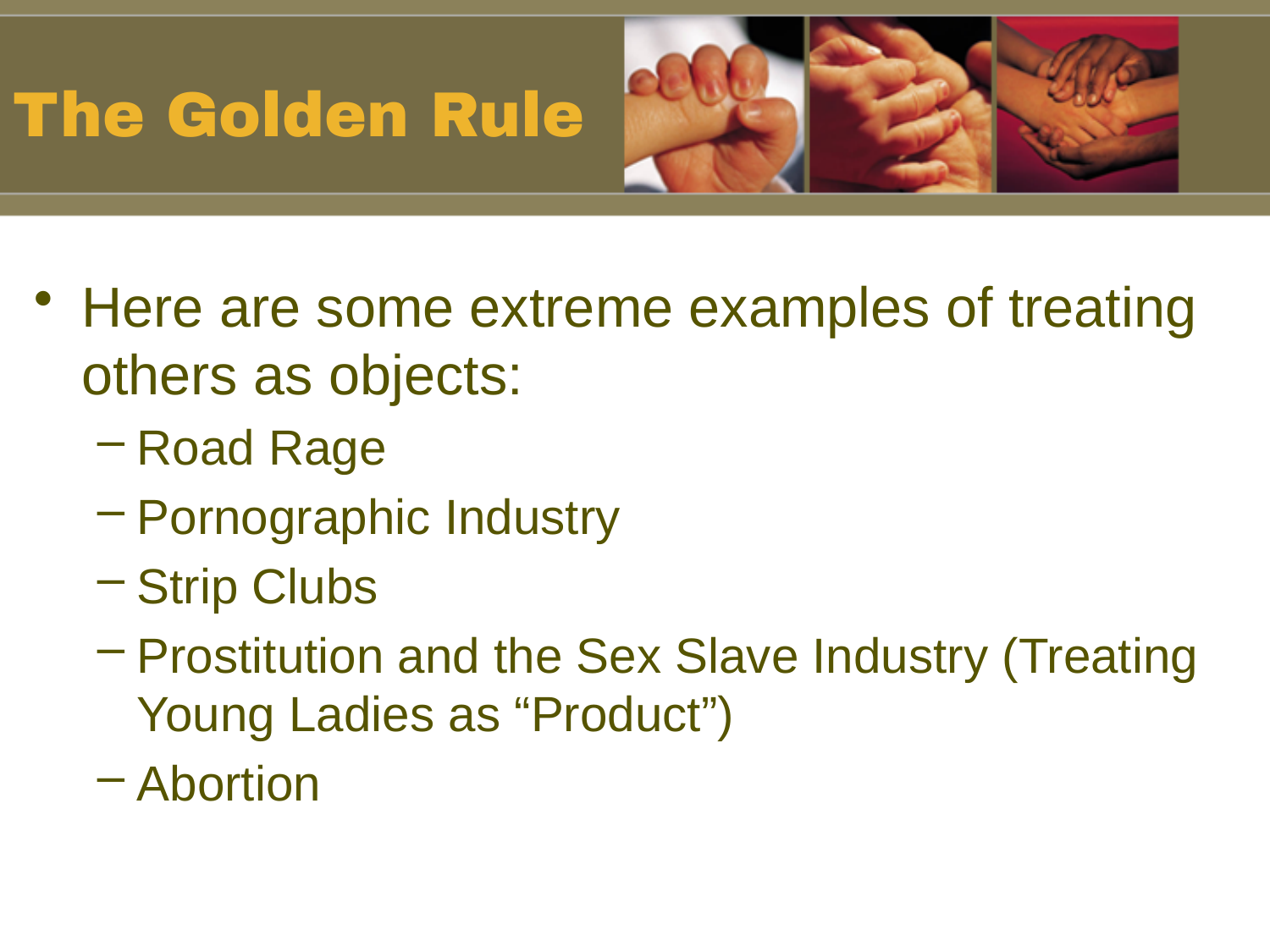

# The Golden Rule
Here are some extreme examples of treating others as objects:
Road Rage
Pornographic Industry
Strip Clubs
Prostitution and the Sex Slave Industry (Treating Young Ladies as “Product”)
Abortion